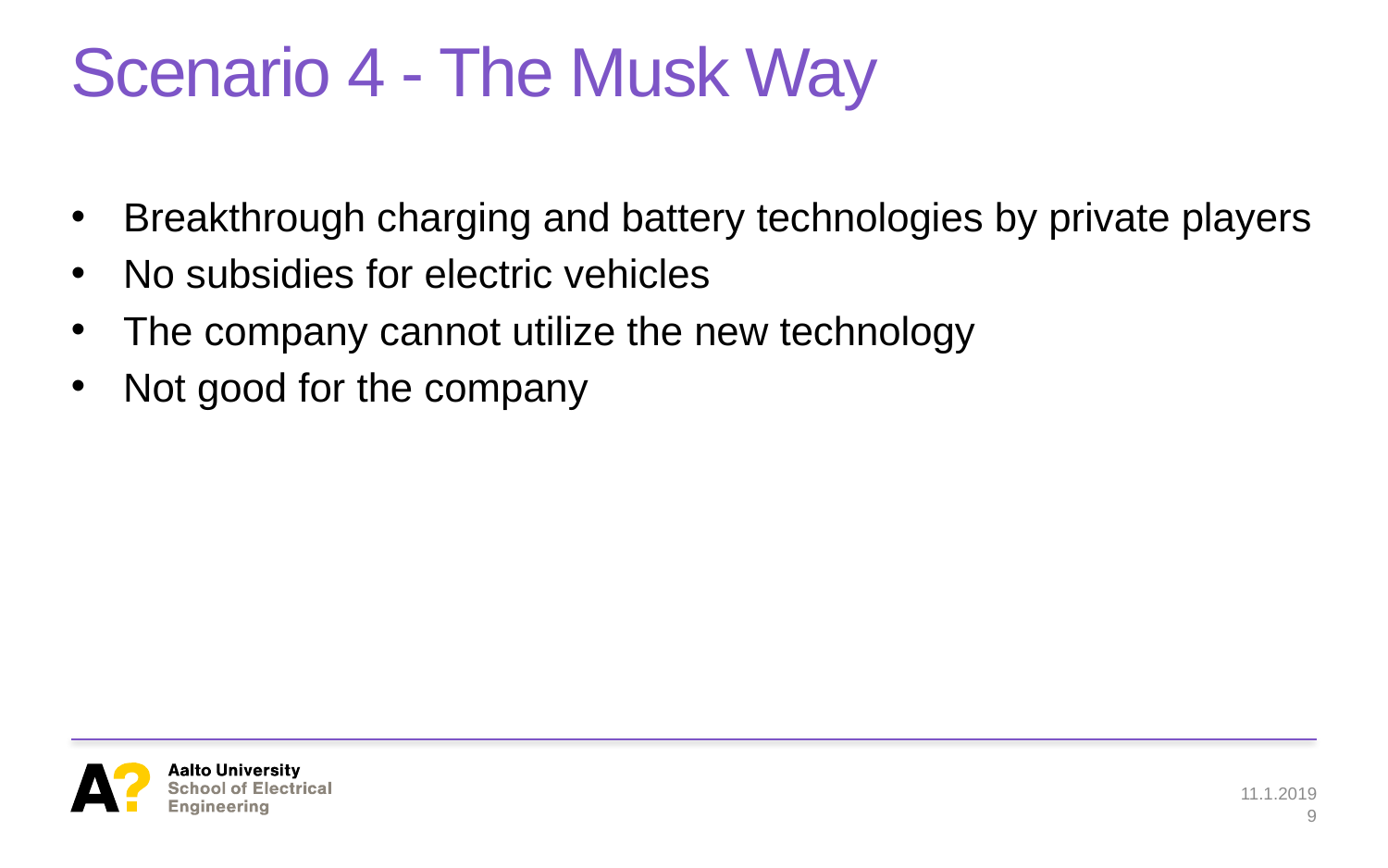

# Scenario 4 - The Musk Way
Breakthrough charging and battery technologies by private players
No subsidies for electric vehicles
The company cannot utilize the new technology
Not good for the company

11.1.2019
9